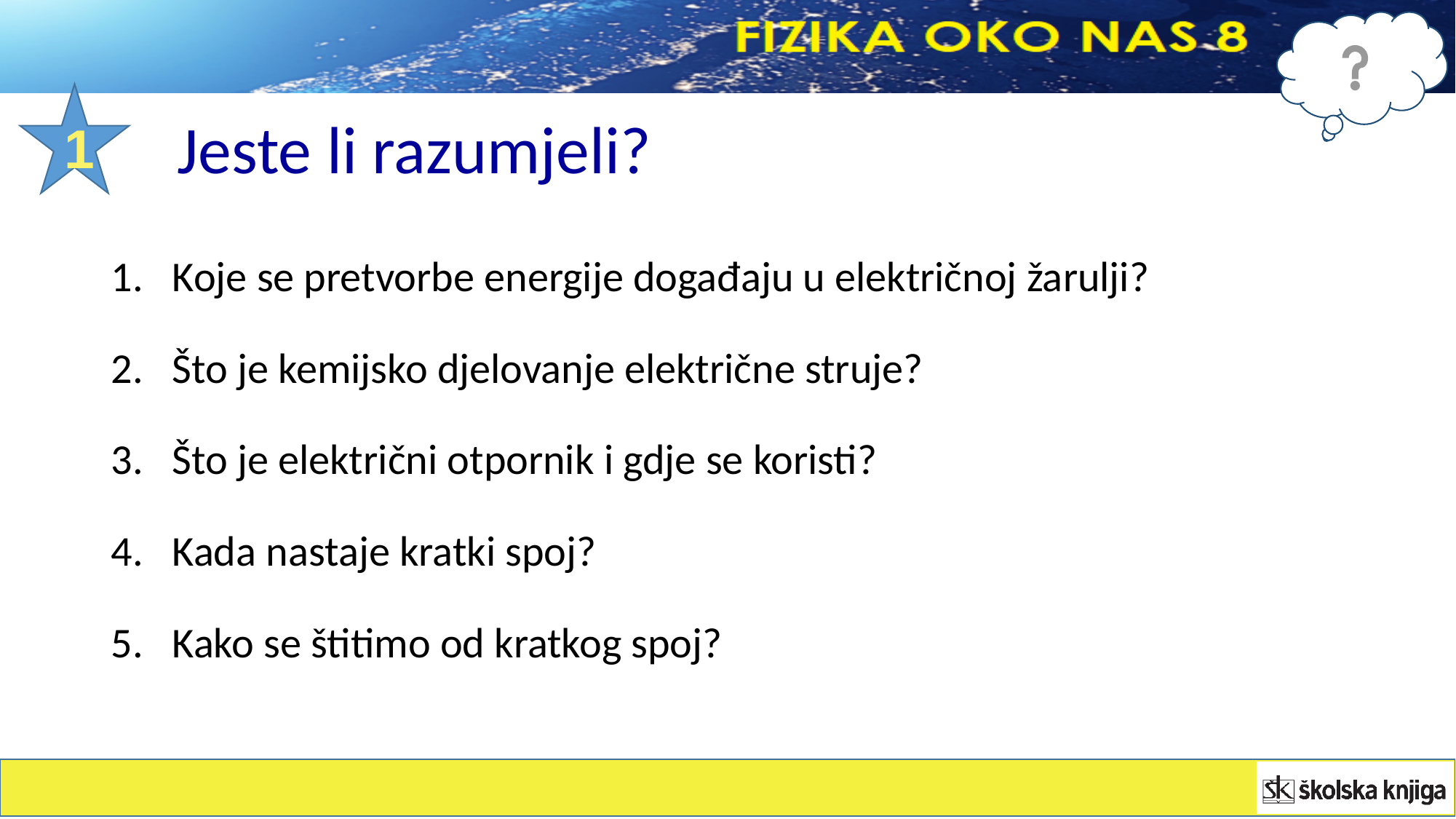

1
Jeste li razumjeli?
Koje se pretvorbe energije događaju u električnoj žarulji?
Što je kemijsko djelovanje električne struje?
Što je električni otpornik i gdje se koristi?
Kada nastaje kratki spoj?
Kako se štitimo od kratkog spoj?